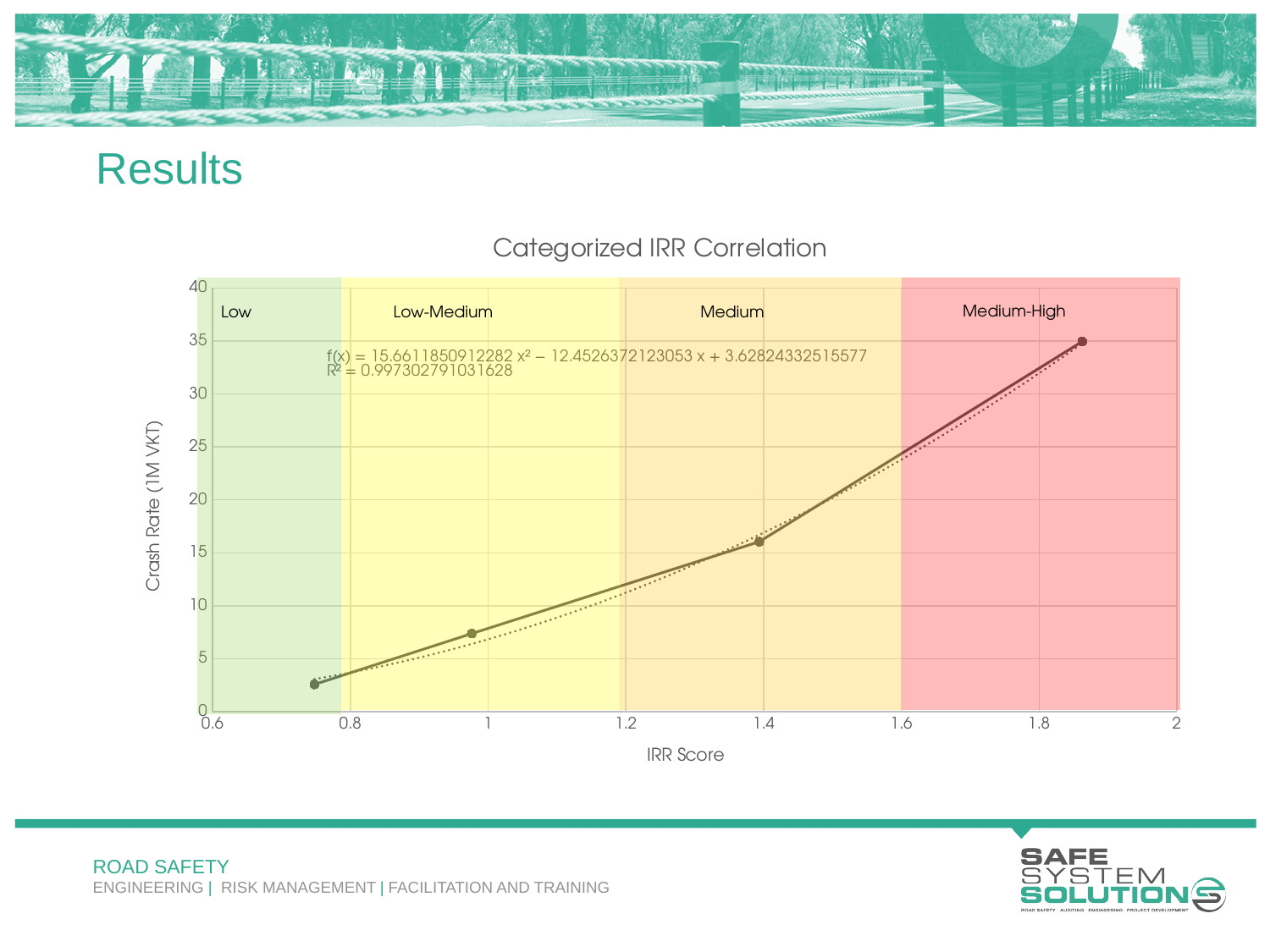

# Results

### Chart: Categorized IRR Correlation

| Category |  |
|---|---|

Medium-High
Low
Low-Medium
Medium